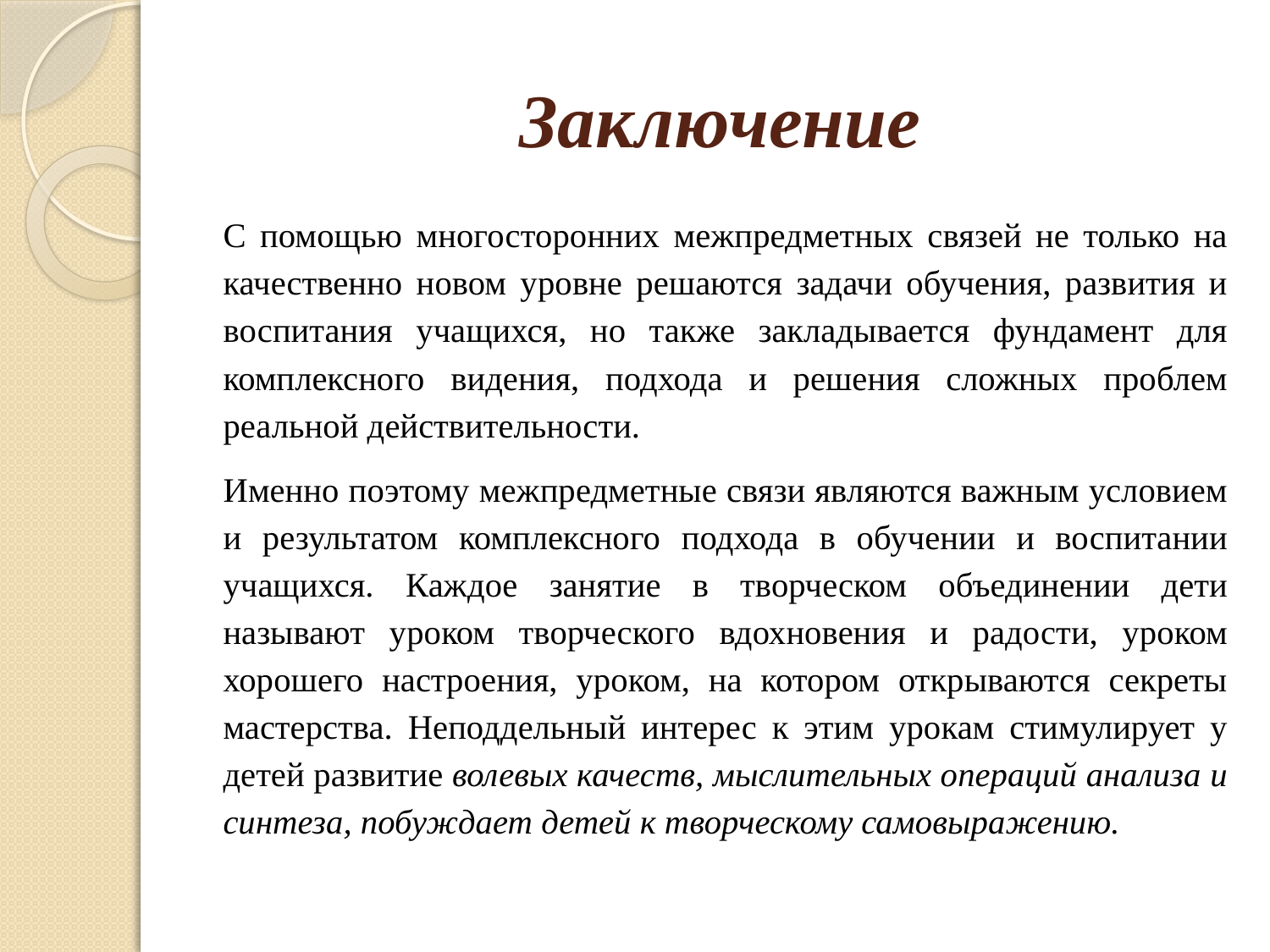

# Заключение
С помощью многосторонних межпредметных связей не только на качественно новом уровне решаются задачи обучения, развития и воспитания учащихся, но также закладывается фундамент для комплексного видения, подхода и решения сложных проблем реальной действительности.
Именно поэтому межпредметные связи являются важным условием и результатом комплексного подхода в обучении и воспитании учащихся. Каждое занятие в творческом объединении дети называют уроком творческого вдохновения и радости, уроком хорошего настроения, уроком, на котором открываются секреты мастерства. Неподдельный интерес к этим урокам стимулирует у детей развитие волевых качеств, мыслительных операций анализа и синтеза, побуждает детей к творческому самовыражению.